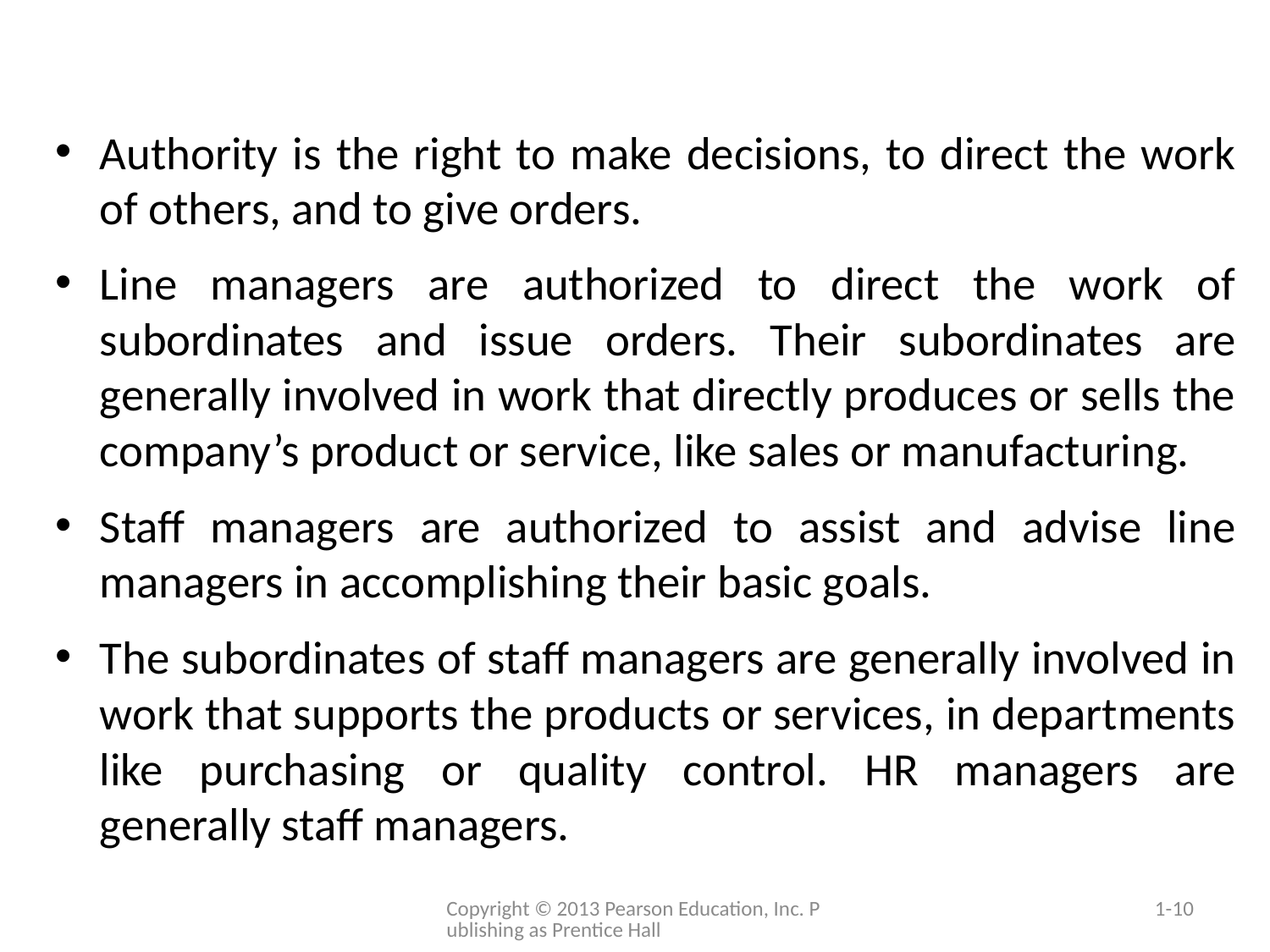

# Line versus Staff Authority

Authority is the right to make decisions, to direct the work of others, and to give orders.

Line managers are authorized to direct the work of subordinates and issue orders. Their subordinates are generally involved in work that directly produces or sells the company’s product or service, like sales or manufacturing.

Staff managers are authorized to assist and advise line managers in accomplishing their basic goals.

The subordinates of staff managers are generally involved in work that supports the products or services, in departments like purchasing or quality control. HR managers are generally staff managers.

Copyright © 2013 Pearson Education, Inc. Publishing as Prentice Hall
1-10